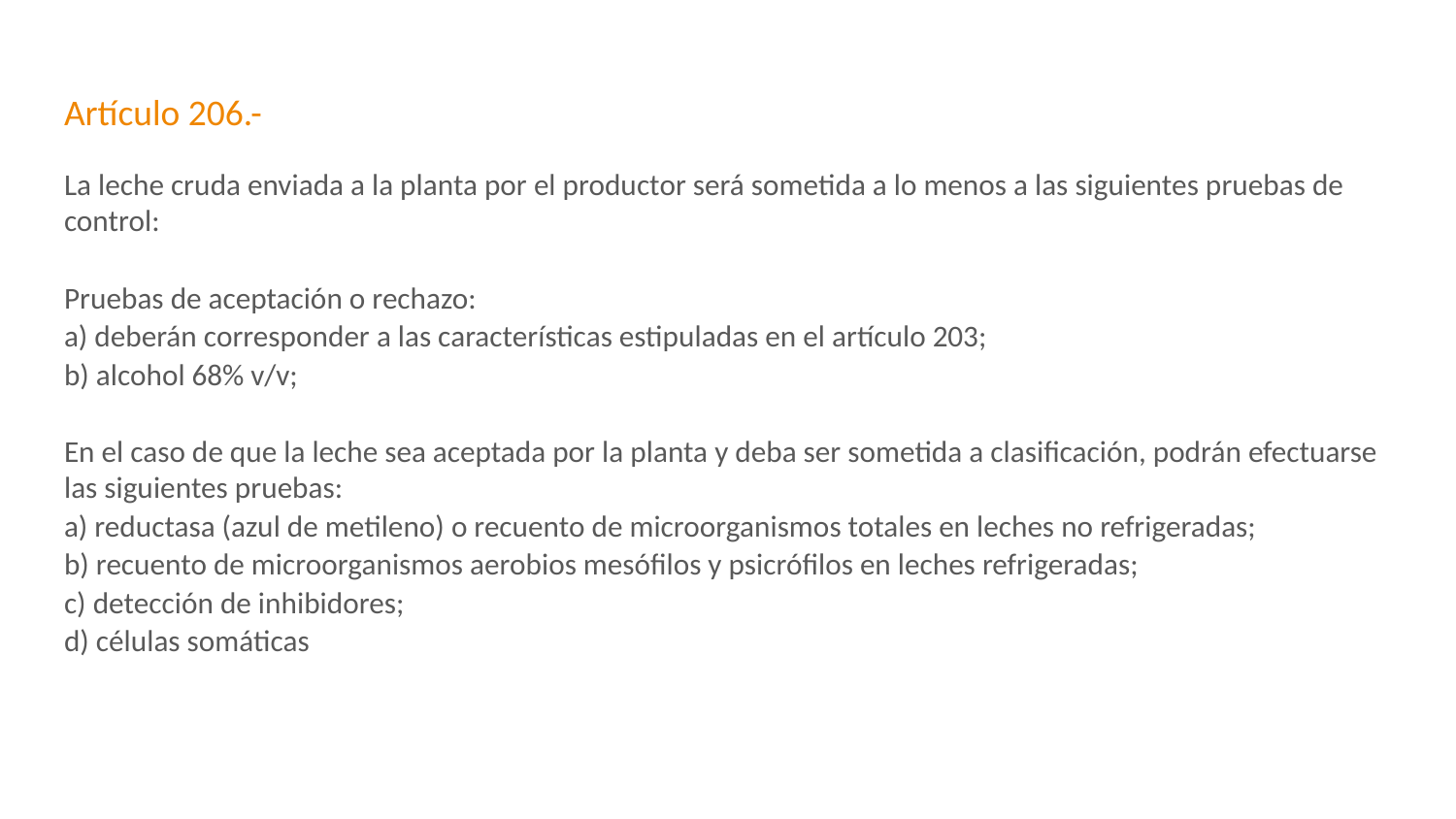

Artículo 206.-
La leche cruda enviada a la planta por el productor será sometida a lo menos a las siguientes pruebas de control:

Pruebas de aceptación o rechazo:
a) deberán corresponder a las características estipuladas en el artículo 203;
b) alcohol 68% v/v;

En el caso de que la leche sea aceptada por la planta y deba ser sometida a clasificación, podrán efectuarse las siguientes pruebas:
a) reductasa (azul de metileno) o recuento de microorganismos totales en leches no refrigeradas;
b) recuento de microorganismos aerobios mesófilos y psicrófilos en leches refrigeradas;
c) detección de inhibidores;
d) células somáticas